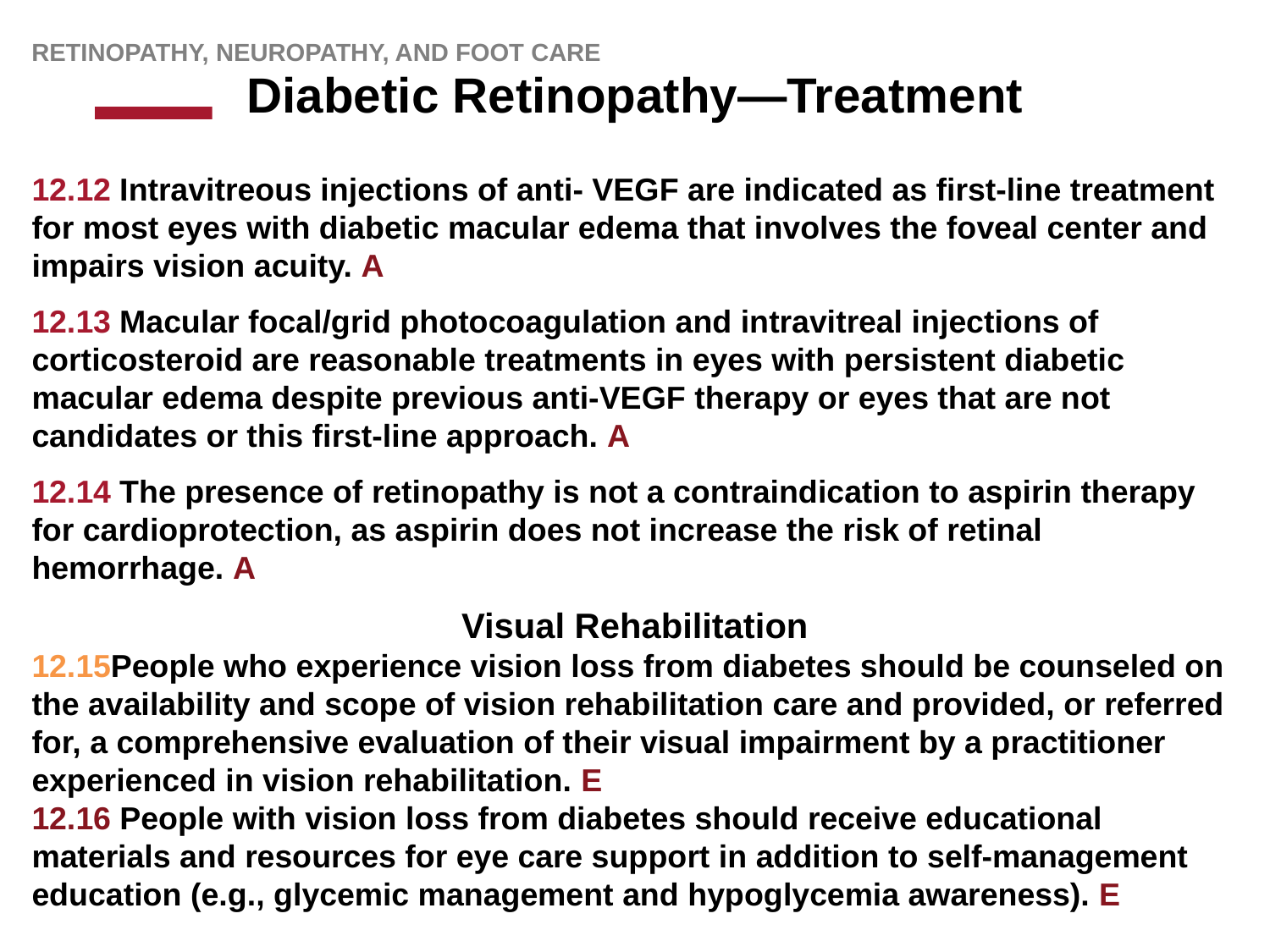

Retinopathy, neuropathy, and foot care
# Diabetic Retinopathy—Treatment
12.12 Intravitreous injections of anti- VEGF are indicated as first-line treatment for most eyes with diabetic macular edema that involves the foveal center and impairs vision acuity. A
12.13 Macular focal/grid photocoagulation and intravitreal injections of corticosteroid are reasonable treatments in eyes with persistent diabetic macular edema despite previous anti-VEGF therapy or eyes that are not candidates or this first-line approach. A
12.14 The presence of retinopathy is not a contraindication to aspirin therapy for cardioprotection, as aspirin does not increase the risk of retinal hemorrhage. A
Visual Rehabilitation
12.15People who experience vision loss from diabetes should be counseled on the availability and scope of vision rehabilitation care and provided, or referred for, a comprehensive evaluation of their visual impairment by a practitioner experienced in vision rehabilitation. E
12.16 People with vision loss from diabetes should receive educational materials and resources for eye care support in addition to self-management education (e.g., glycemic management and hypoglycemia awareness). E